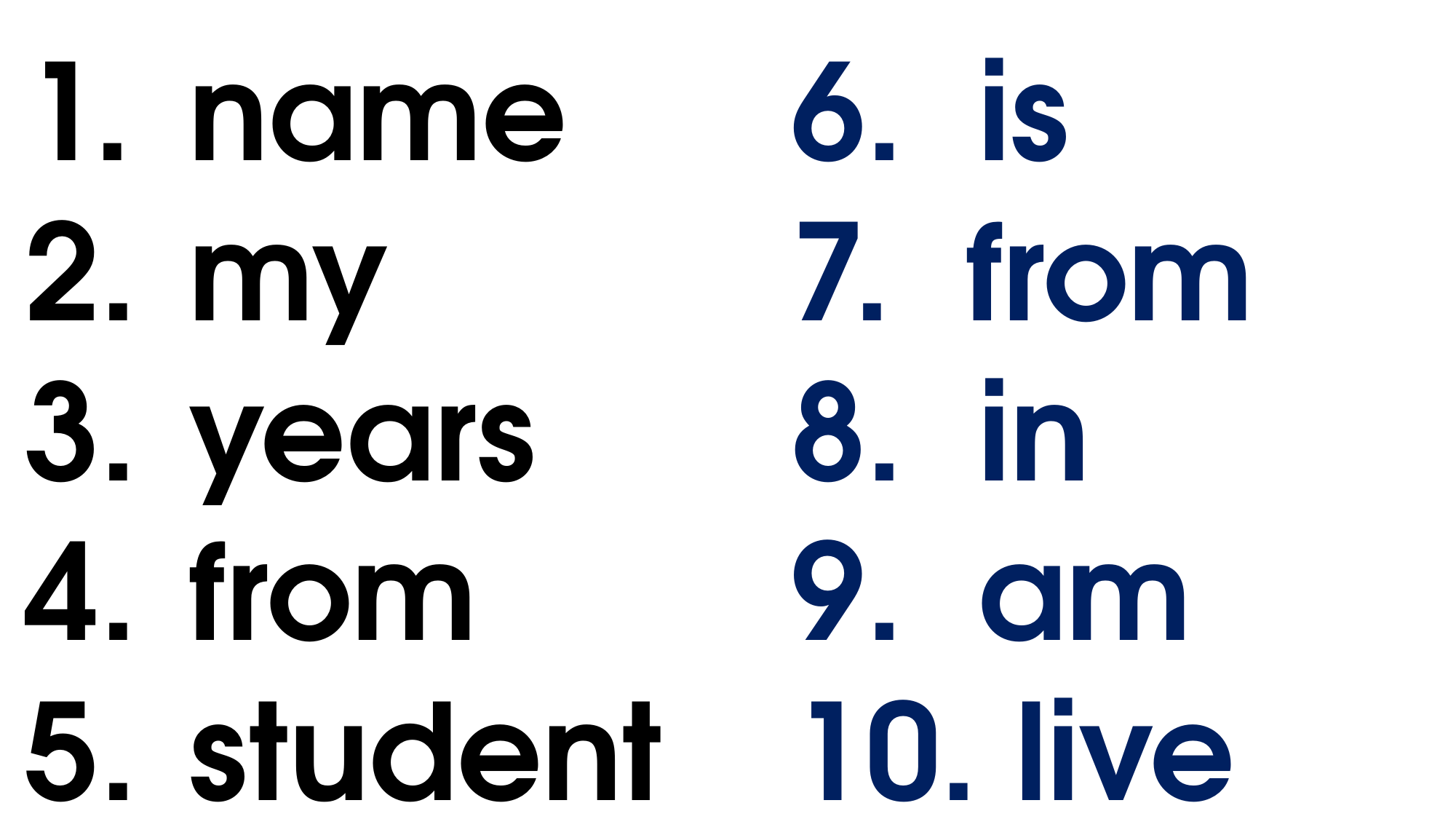

name
my
years
from
student
6.  is
7.  from
8.  in
9.  am
10. live